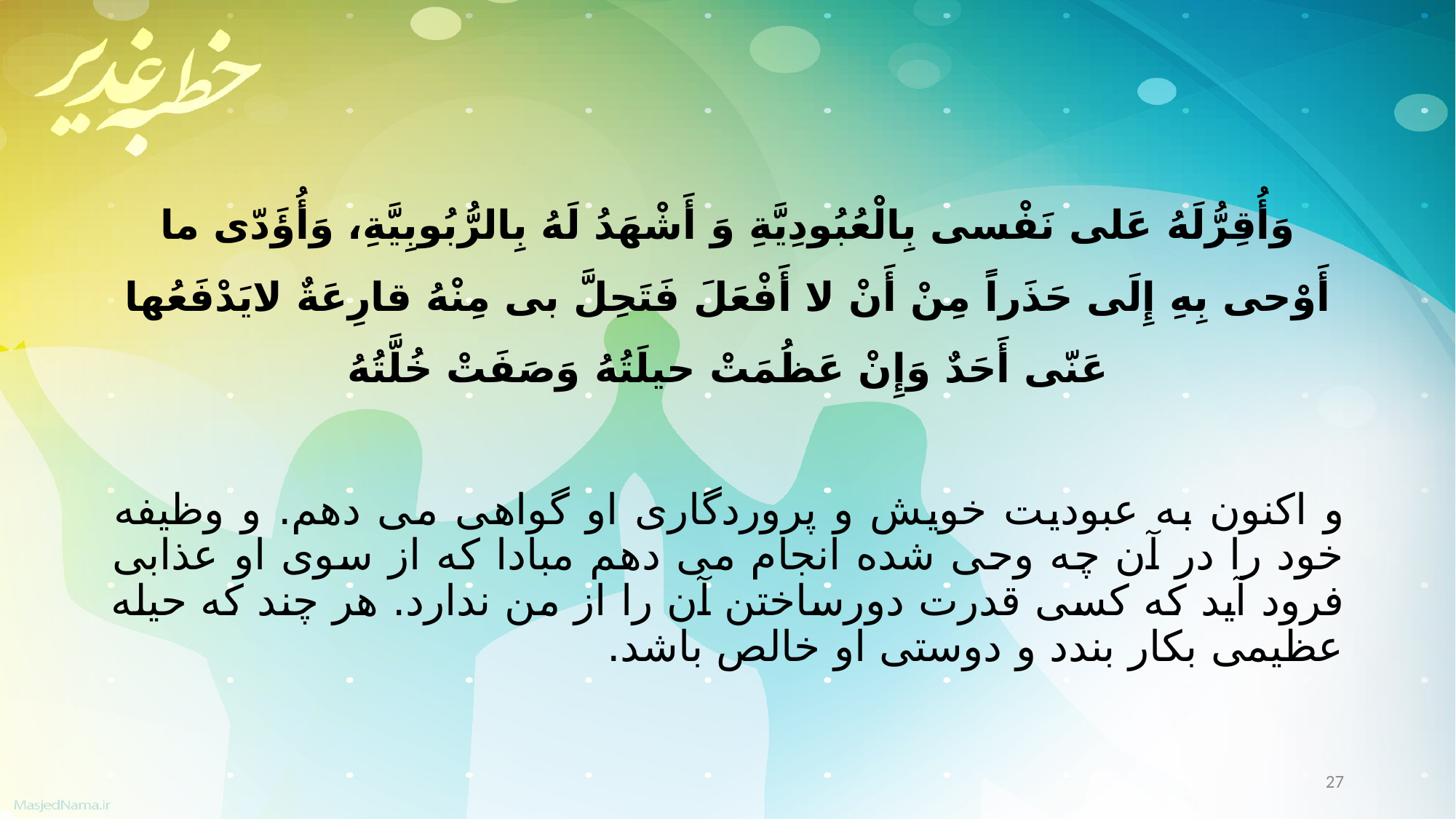

وَأُقِرُّلَهُ عَلی نَفْسی بِالْعُبُودِیَّةِ وَ أَشْهَدُ لَهُ بِالرُّبُوبِیَّةِ، وَأُؤَدّی ما أَوْحی بِهِ إِلَی حَذَراً مِنْ أَنْ لا أَفْعَلَ فَتَحِلَّ بی مِنْهُ قارِعَةٌ لایَدْفَعُها عَنّی أَحَدٌ وَإِنْ عَظُمَتْ حیلَتُهُ وَصَفَتْ خُلَّتُهُ
و اکنون به عبودیت خویش و پروردگاری او گواهی می دهم. و وظیفه خود را در آن چه وحی شده انجام می دهم مبادا که از سوی او عذابی فرود آید که کسی قدرت دورساختن آن را از من ندارد. هر چند که حیله عظیمى بکار بندد و دوستى او خالص باشد.
27